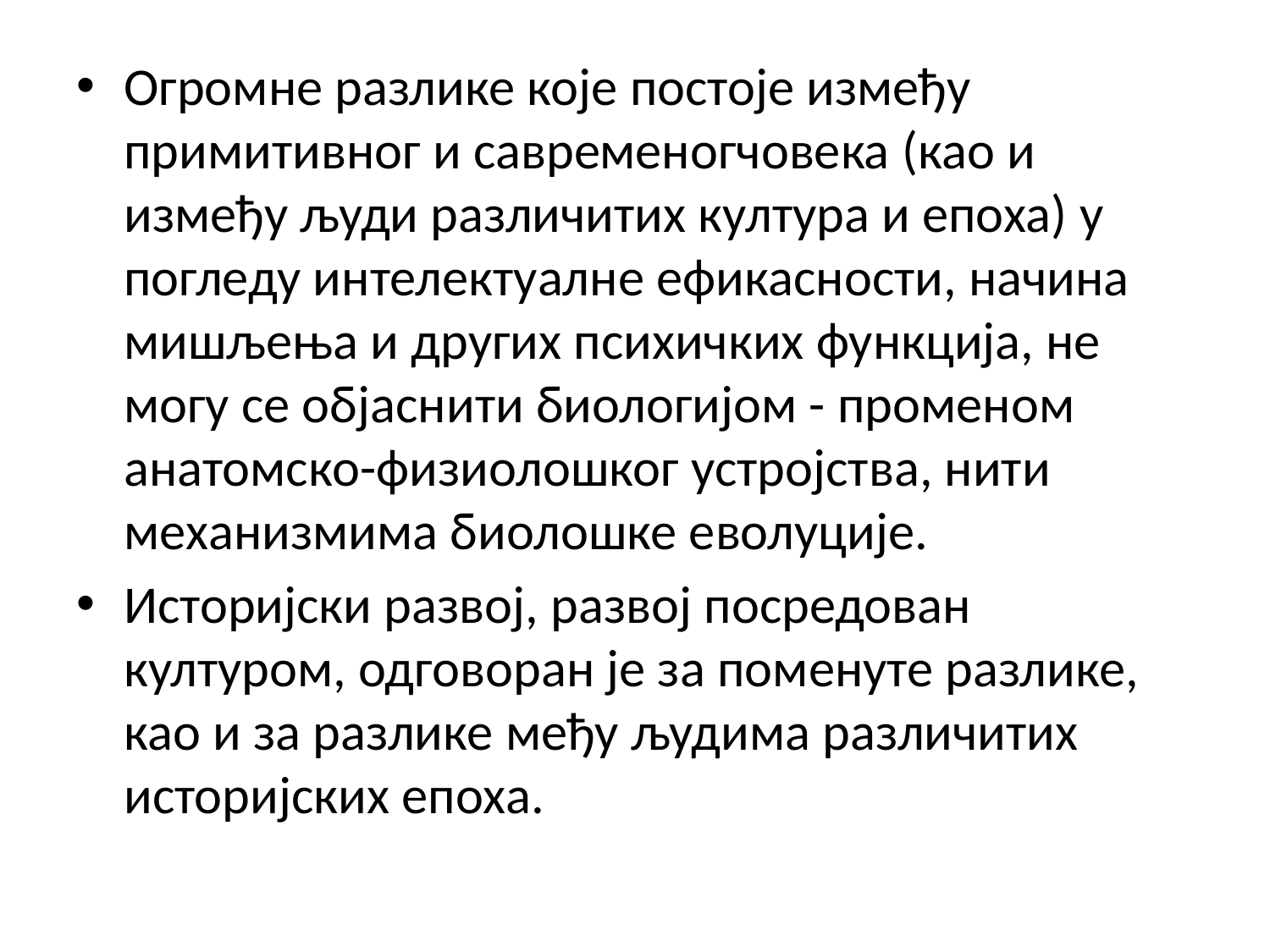

Огромне разлике које постоје између примитивног и савременогчовека (као и између људи различитих култура и епоха) у погледу интелектуалне ефикасности, начина мишљења и других психичких функција, не могу се објаснити биологијом - променом анатомско-физиолошког устројства, нити механизмима биолошке еволуције.
Историјски развој, развој посредован културом, одговоран је за поменуте разлике, као и за разлике међу људима различитих историјских епоха.